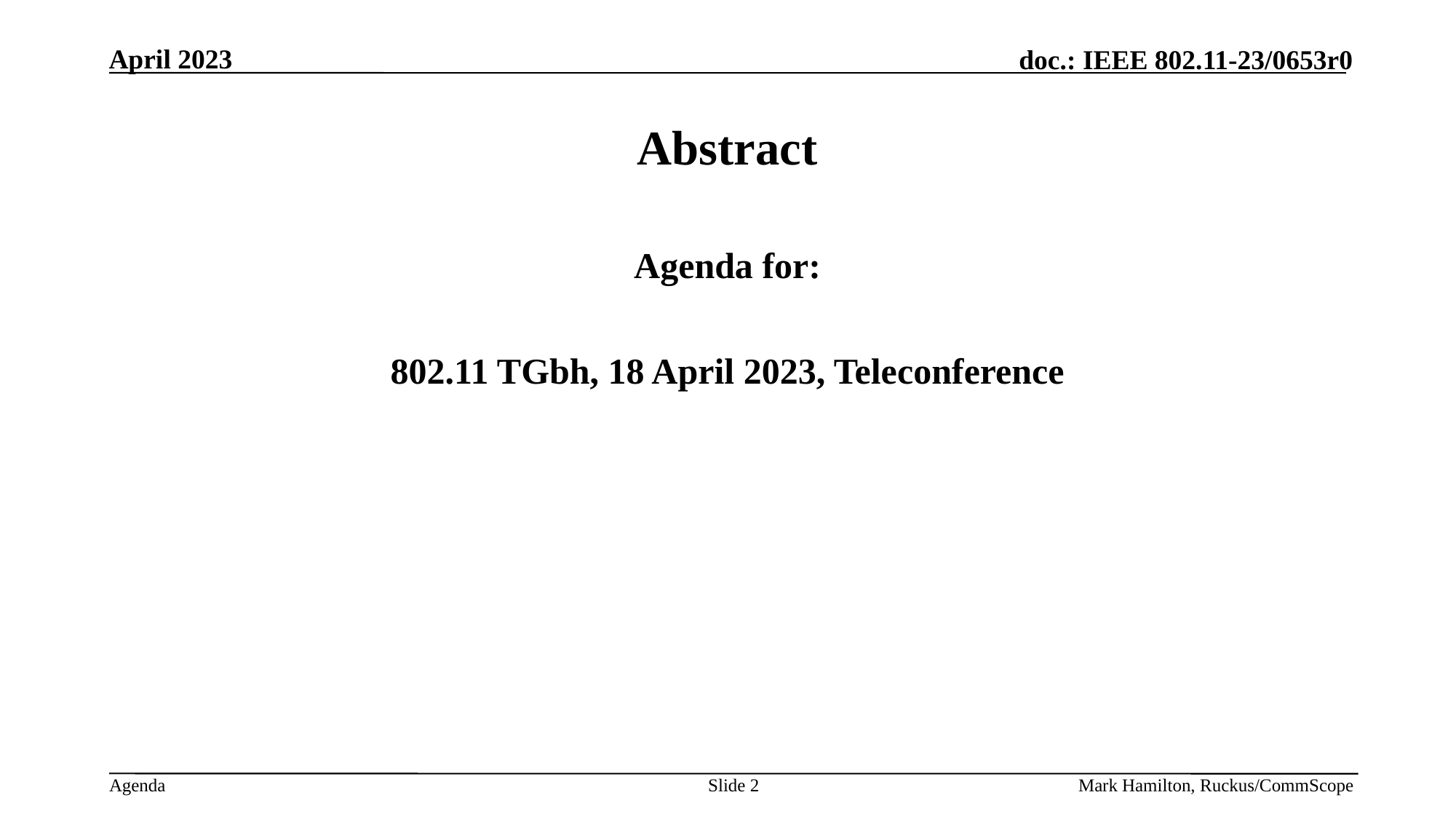

# Abstract
Agenda for:

802.11 TGbh, 18 April 2023, Teleconference
Slide 2